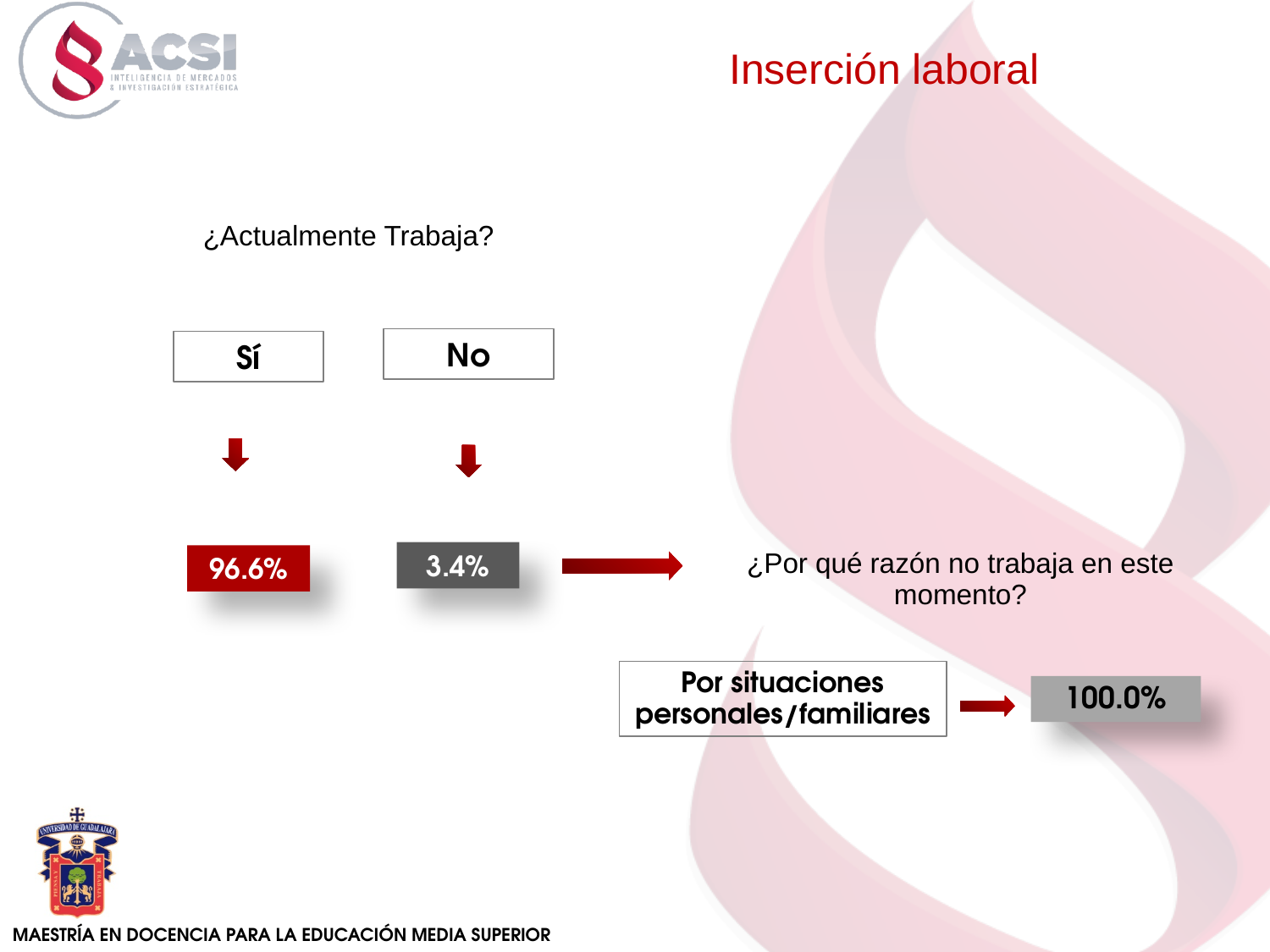

Inserción laboral
¿Actualmente Trabaja?
No
Sí

3.4%
¿Por qué razón no trabaja en este momento?
96.6%

Por situaciones personales/familiares
100.0%